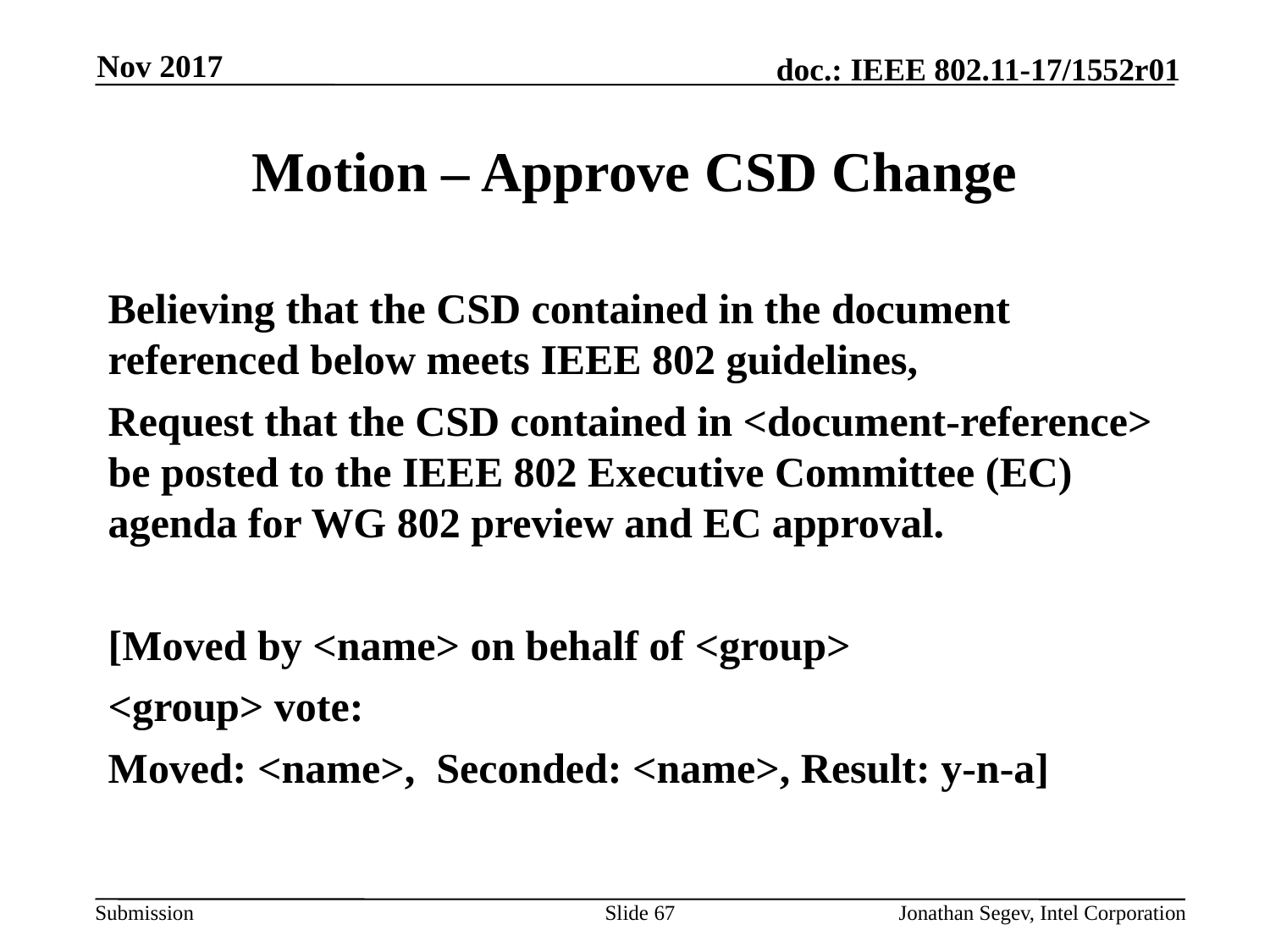

Nov 2017
# Motion – Approve CSD Change
Believing that the CSD contained in the document referenced below meets IEEE 802 guidelines,
Request that the CSD contained in <document-reference> be posted to the IEEE 802 Executive Committee (EC) agenda for WG 802 preview and EC approval.

[Moved by <name> on behalf of <group>
<group> vote:
Moved: <name>,  Seconded: <name>, Result: y-n-a]

Slide 67
Jonathan Segev, Intel Corporation